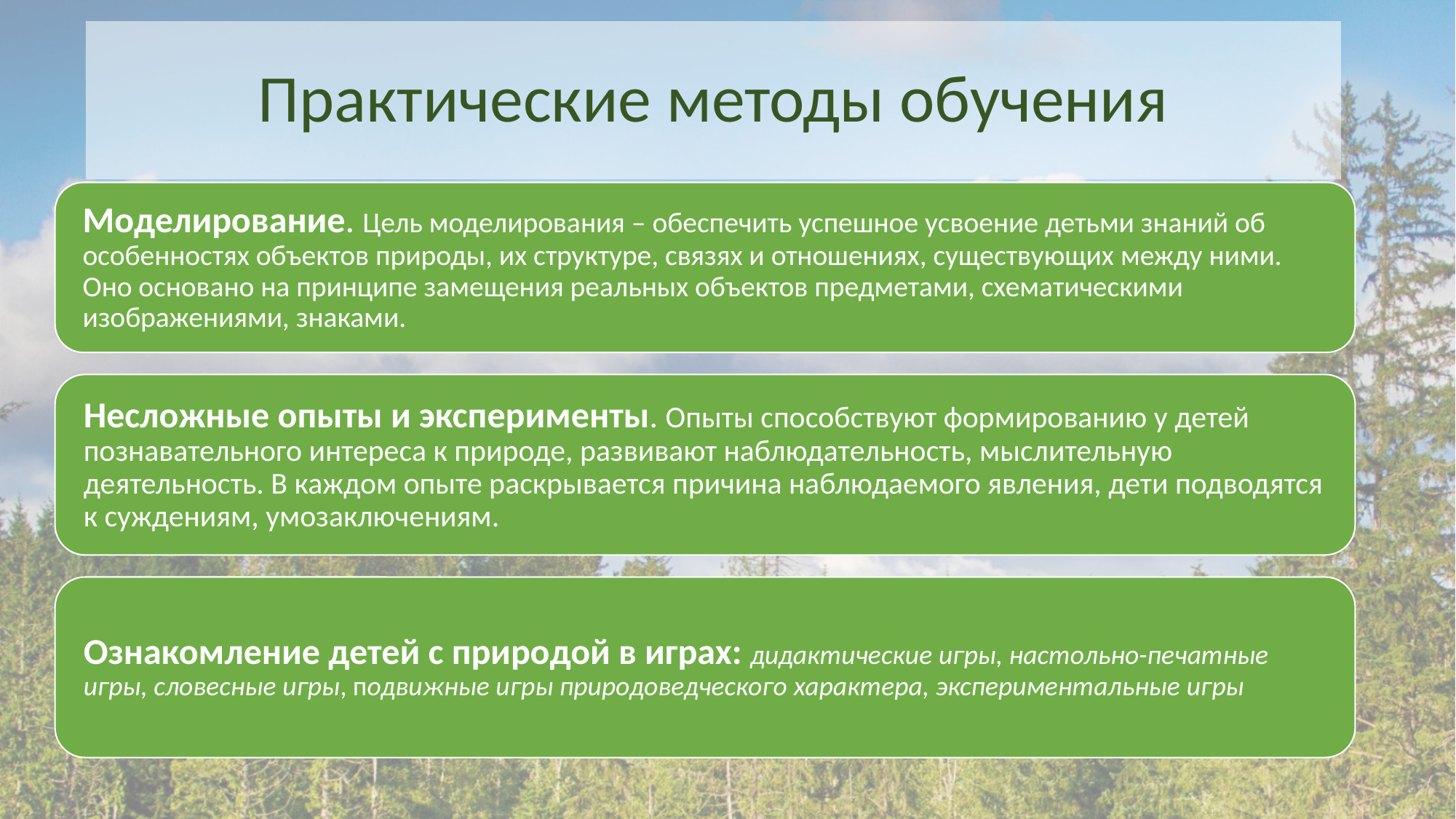

# Практические методы обучения
Моделирование. Цель моделирования – обеспечить успешное усвоение детьми знаний об особенностях объектов природы, их структуре, связях и отношениях, существующих между ними. Оно основано на принципе замещения реальных объектов предметами, схематическими изображениями, знаками.
Несложные опыты и эксперименты. Опыты способствуют формированию у детей познавательного интереса к природе, развивают наблюдательность, мыслительную деятельность. В каждом опыте раскрывается причина наблюдаемого явления, дети подводятся к суждениям, умозаключениям.
Ознакомление детей с природой в играх: дидактические игры, настольно-печатные игры, словесные игры, подвижные игры природоведческого характера, экспериментальные игры